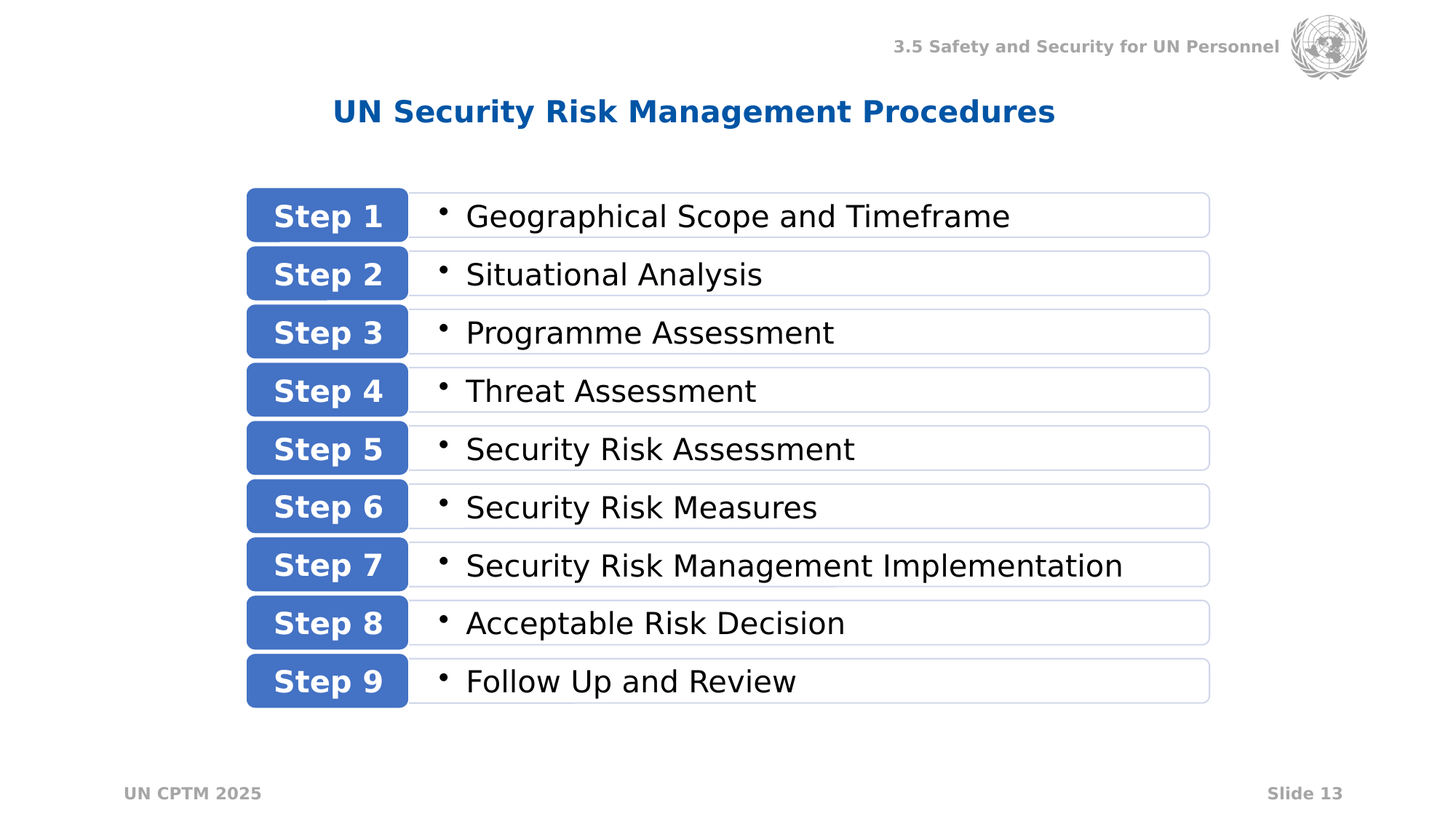

UN Security Risk Management Procedures
Geographical Scope and Timeframe
Step 1
Situational Analysis
Step 2
Programme Assessment
Step 3
Threat Assessment
Step 4
Security Risk Assessment
Step 5
Security Risk Measures
Step 6
Security Risk Management Implementation
Step 7
Acceptable Risk Decision
Step 8
Follow Up and Review
Step 9